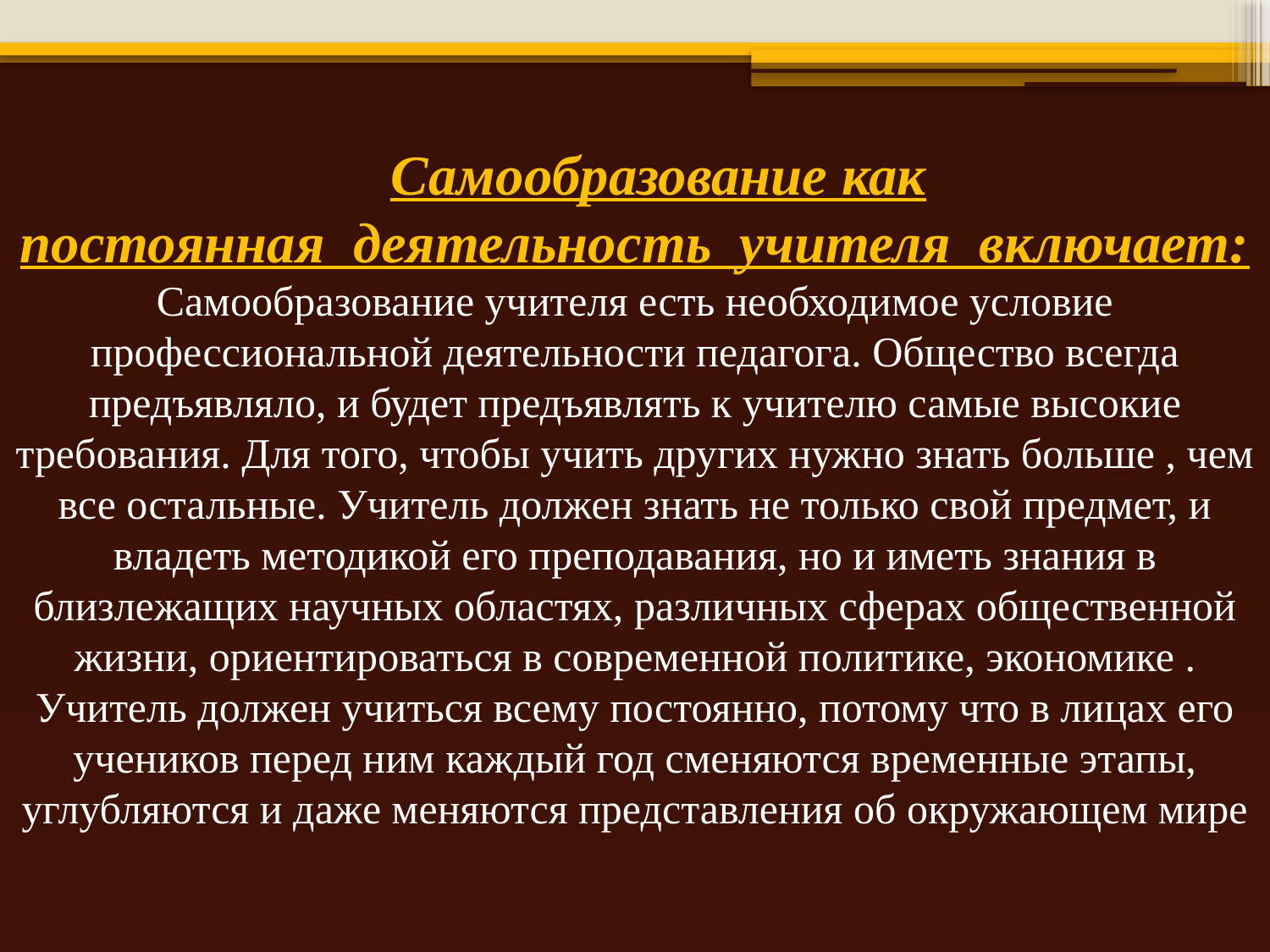

Самообразование как
постоянная  деятельность  учителя  включает:
Самообразование учителя есть необходимое условие профессиональной деятельности педагога. Общество всегда предъявляло, и будет предъявлять к учителю самые высокие требования. Для того, чтобы учить других нужно знать больше , чем все остальные. Учитель должен знать не только свой предмет, и владеть методикой его преподавания, но и иметь знания в близлежащих научных областях, различных сферах общественной жизни, ориентироваться в современной политике, экономике . Учитель должен учиться всему постоянно, потому что в лицах его учеников перед ним каждый год сменяются временные этапы, углубляются и даже меняются представления об окружающем мире